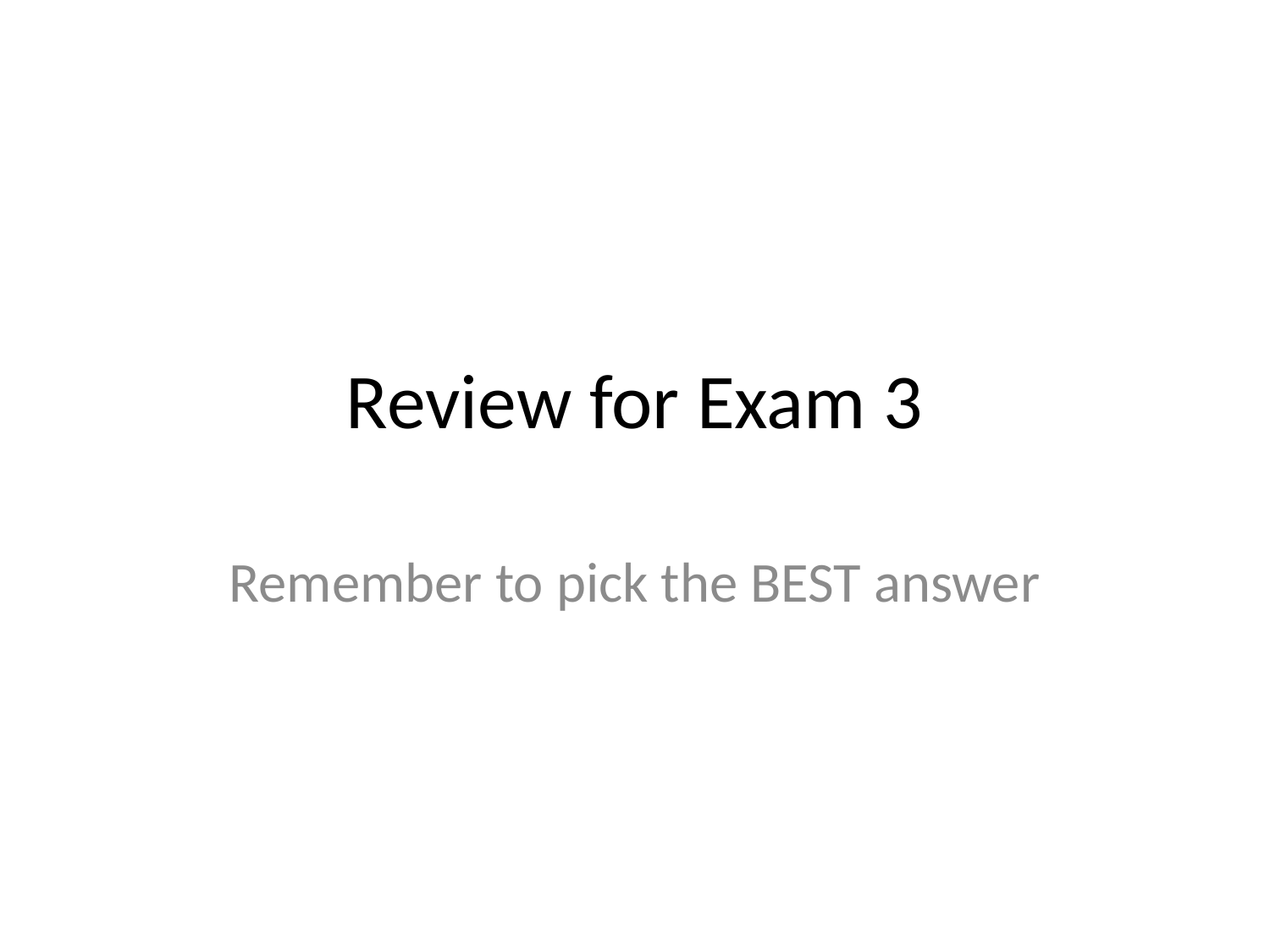

# Review for Exam 3
Remember to pick the BEST answer